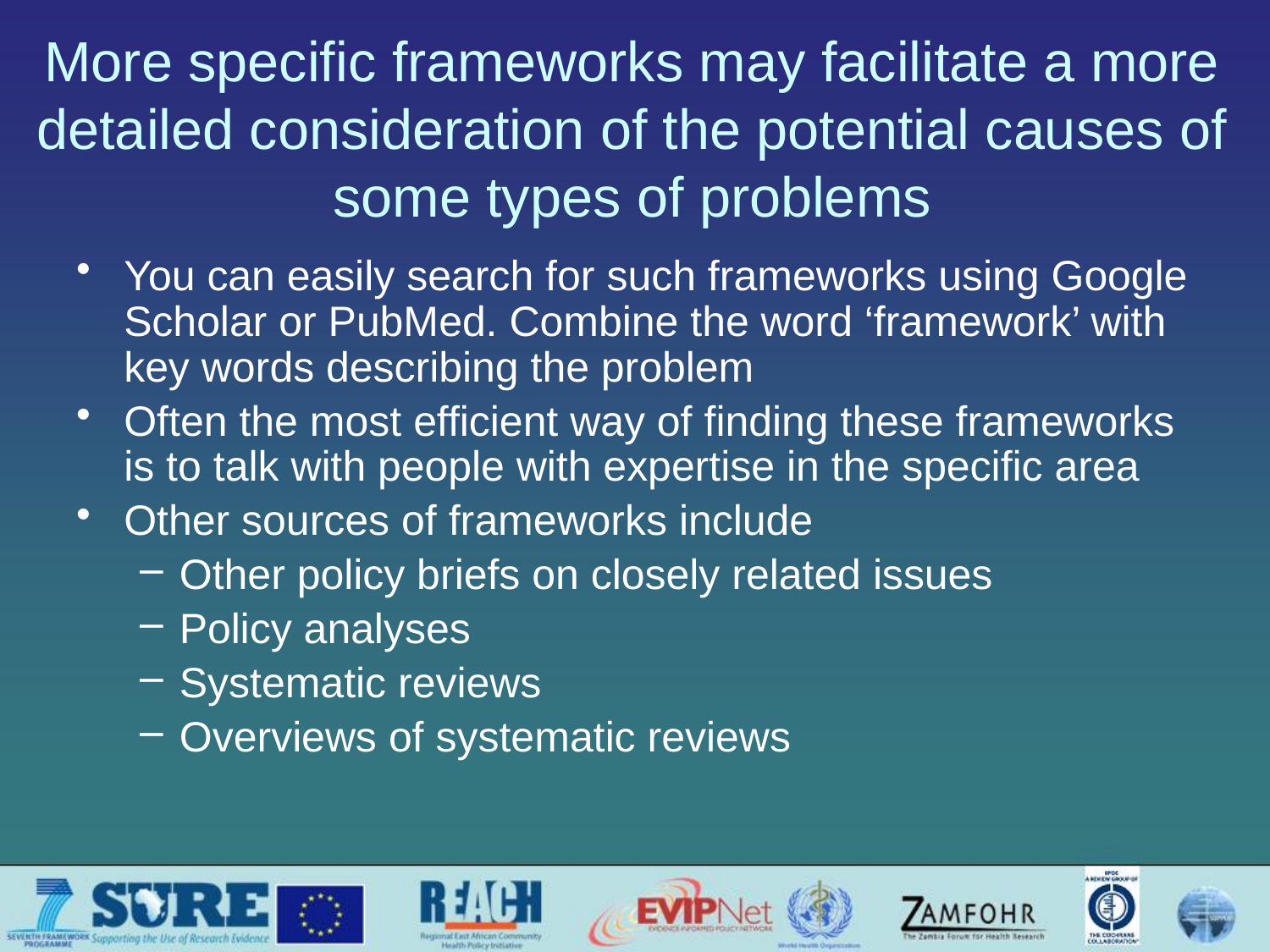

# More specific frameworks may facilitate a more detailed consideration of the potential causes of some types of problems
You can easily search for such frameworks using Google Scholar or PubMed. Combine the word ‘framework’ with key words describing the problem
Often the most efficient way of finding these frameworks is to talk with people with expertise in the specific area
Other sources of frameworks include
Other policy briefs on closely related issues
Policy analyses
Systematic reviews
Overviews of systematic reviews